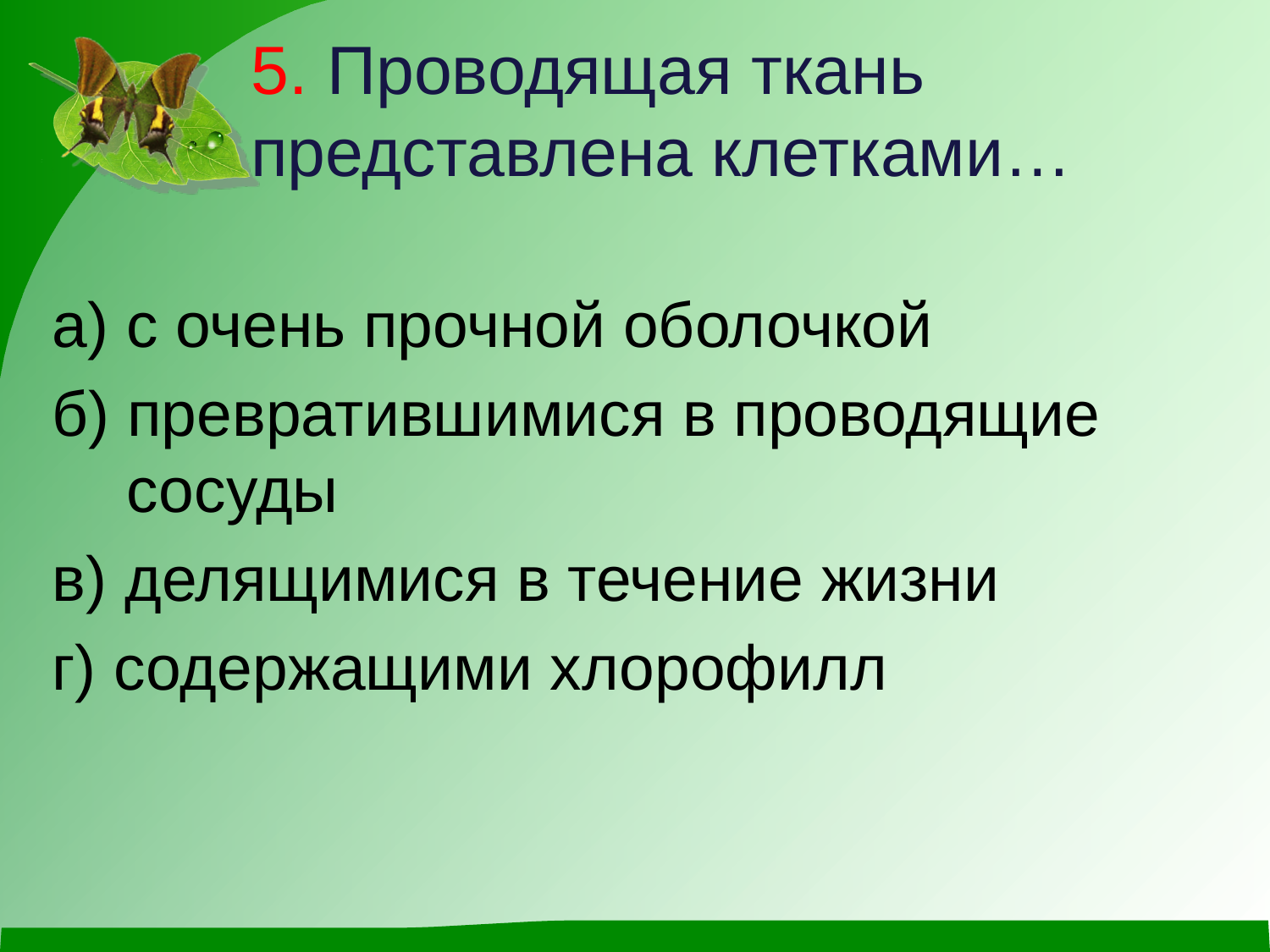

# 5. Проводящая ткань представлена клетками…

а) с очень прочной оболочкой
б) превратившимися в проводящие сосуды
в) делящимися в течение жизни
г) содержащими хлорофилл